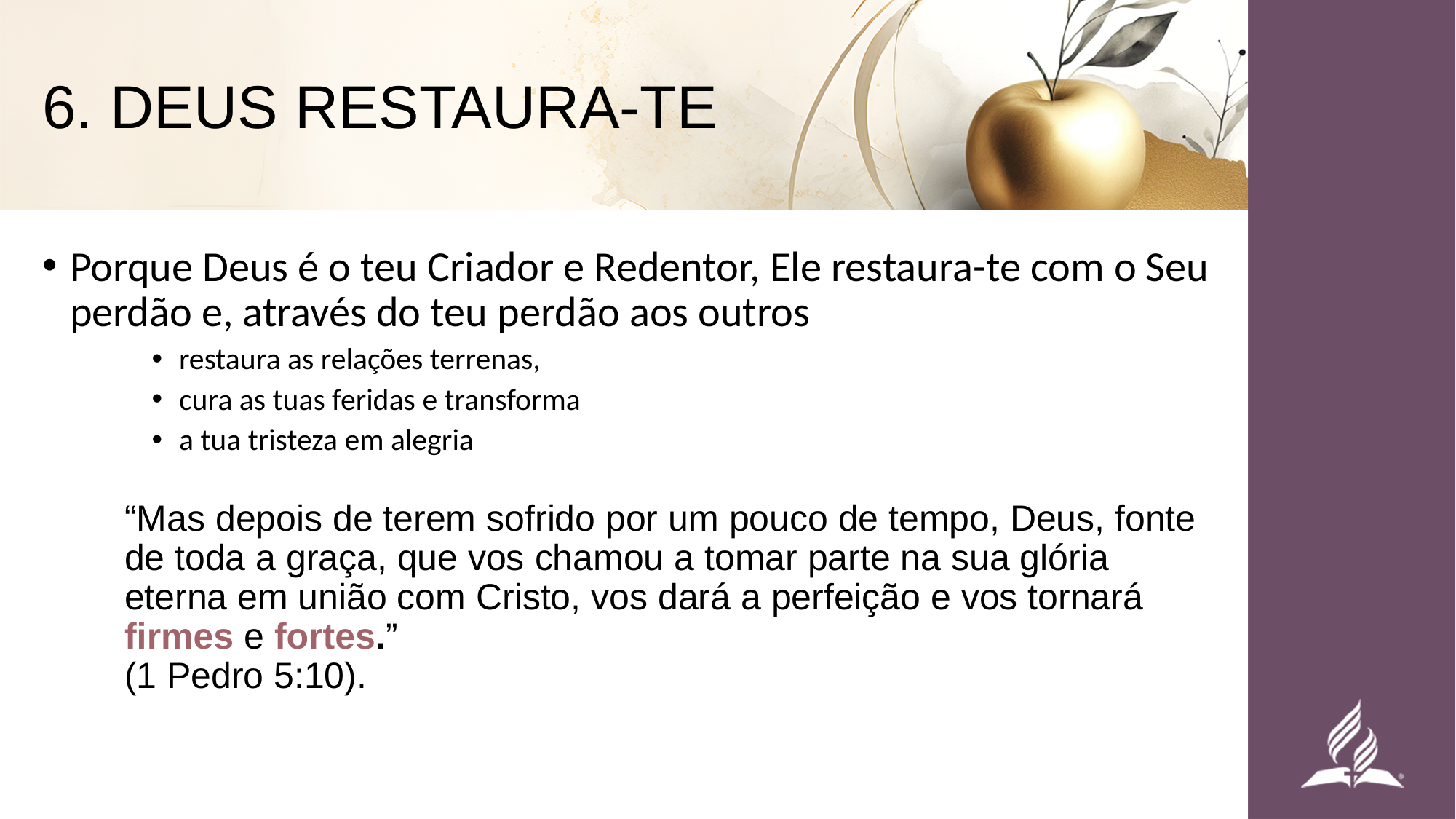

# 6. DEUS RESTAURA-TE
Porque Deus é o teu Criador e Redentor, Ele restaura-te com o Seu perdão e, através do teu perdão aos outros
restaura as relações terrenas,
cura as tuas feridas e transforma
a tua tristeza em alegria

“Mas depois de terem sofrido por um pouco de tempo, Deus, fonte de toda a graça, que vos chamou a tomar parte na sua glória eterna em união com Cristo, vos dará a perfeição e vos tornará firmes e fortes.”
(1 Pedro 5:10).